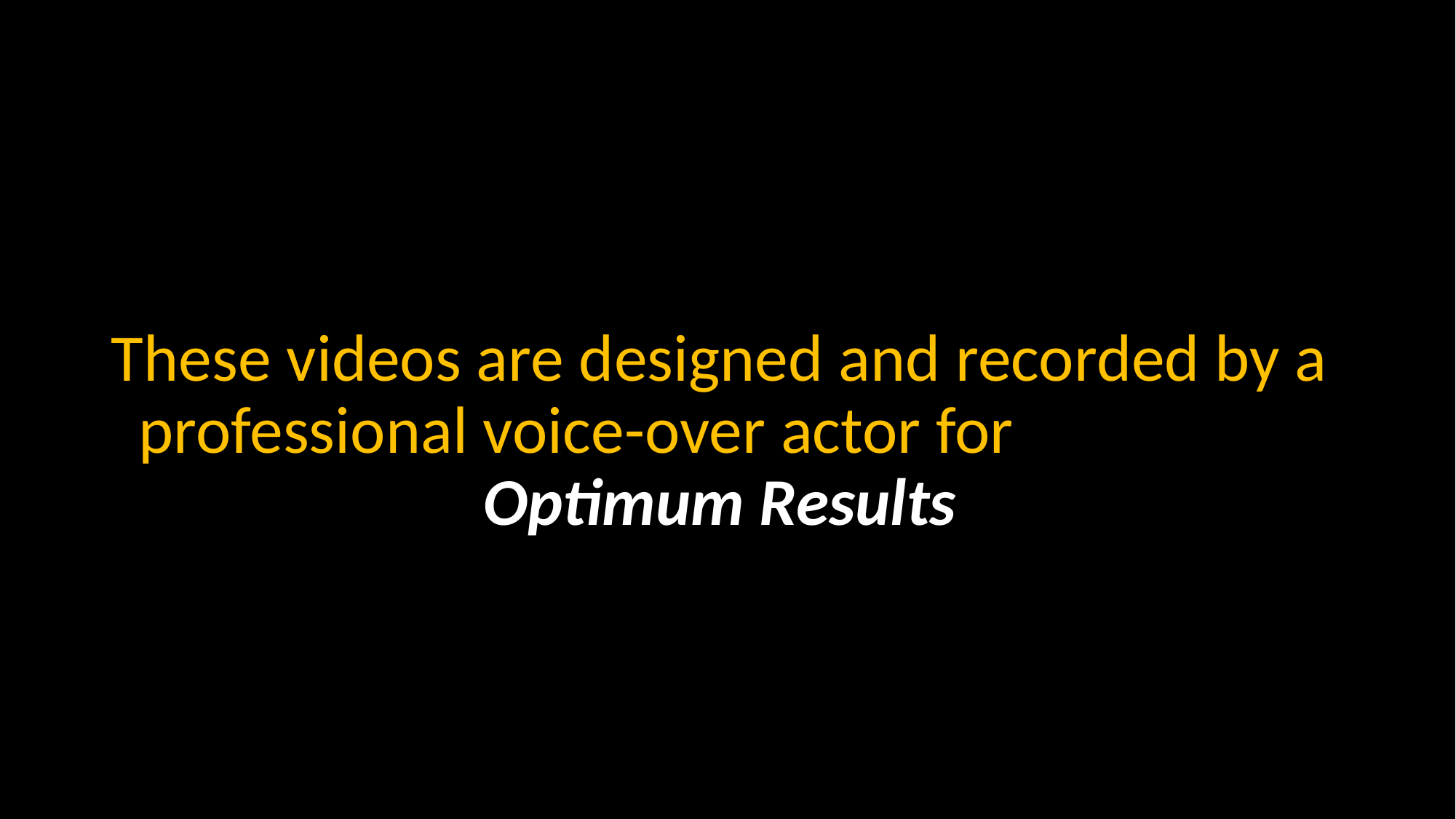

These videos are designed and recorded by a professional voice-over actor for                    Optimum Results